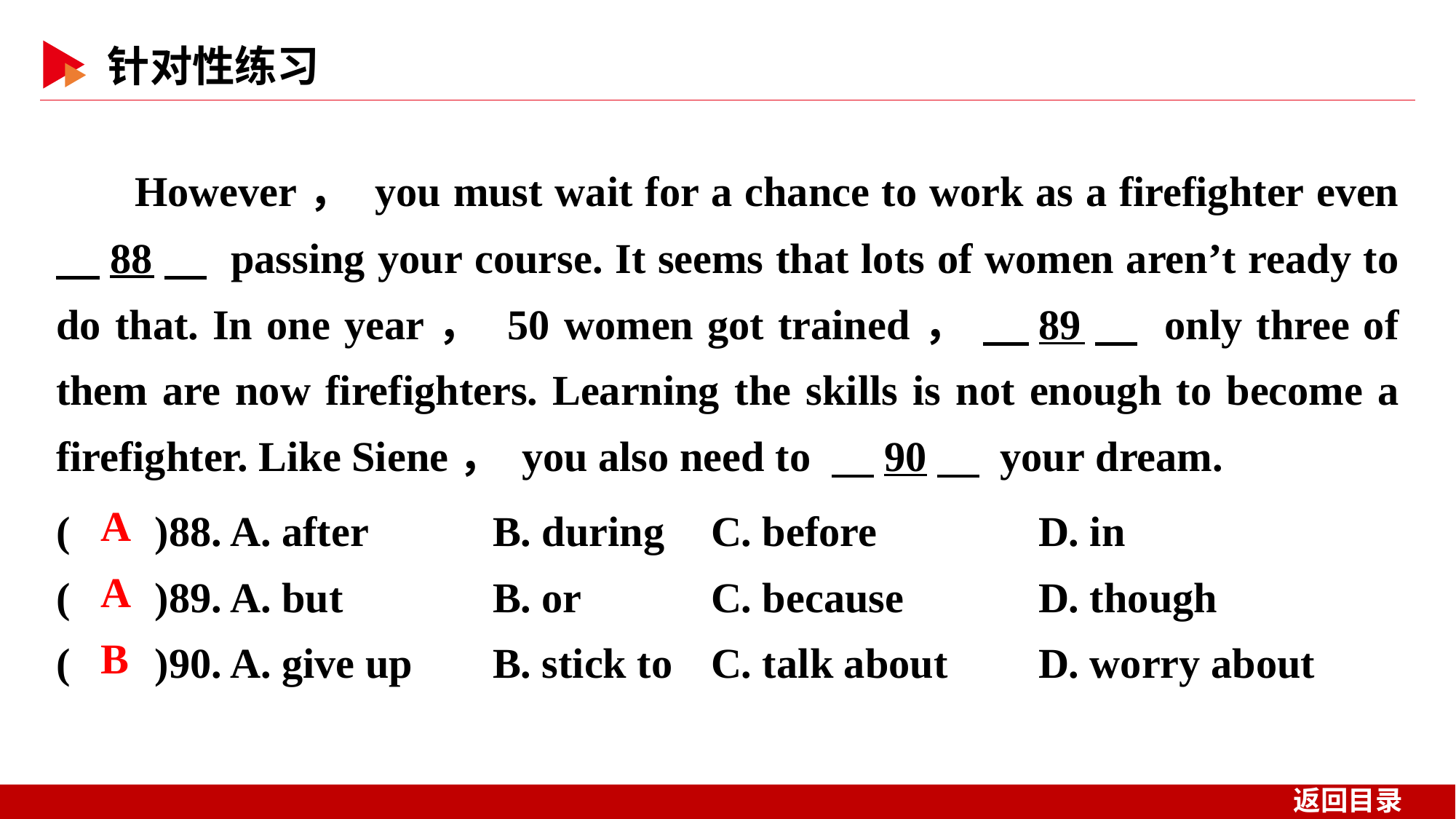

However， you must wait for a chance to work as a firefighter even 　88　 passing your course. It seems that lots of women aren’t ready to do that. In one year， 50 women got trained， 　89　 only three of them are now firefighters. Learning the skills is not enough to become a firefighter. Like Siene， you also need to 　90　 your dream.
(        )88. A. after      	B. during	C. before       	D. in
(        )89. A. but           	B. or		C. because       	D. though
(        )90. A. give up    	B. stick to	C. talk about      	D. worry about
   A
   A
   B